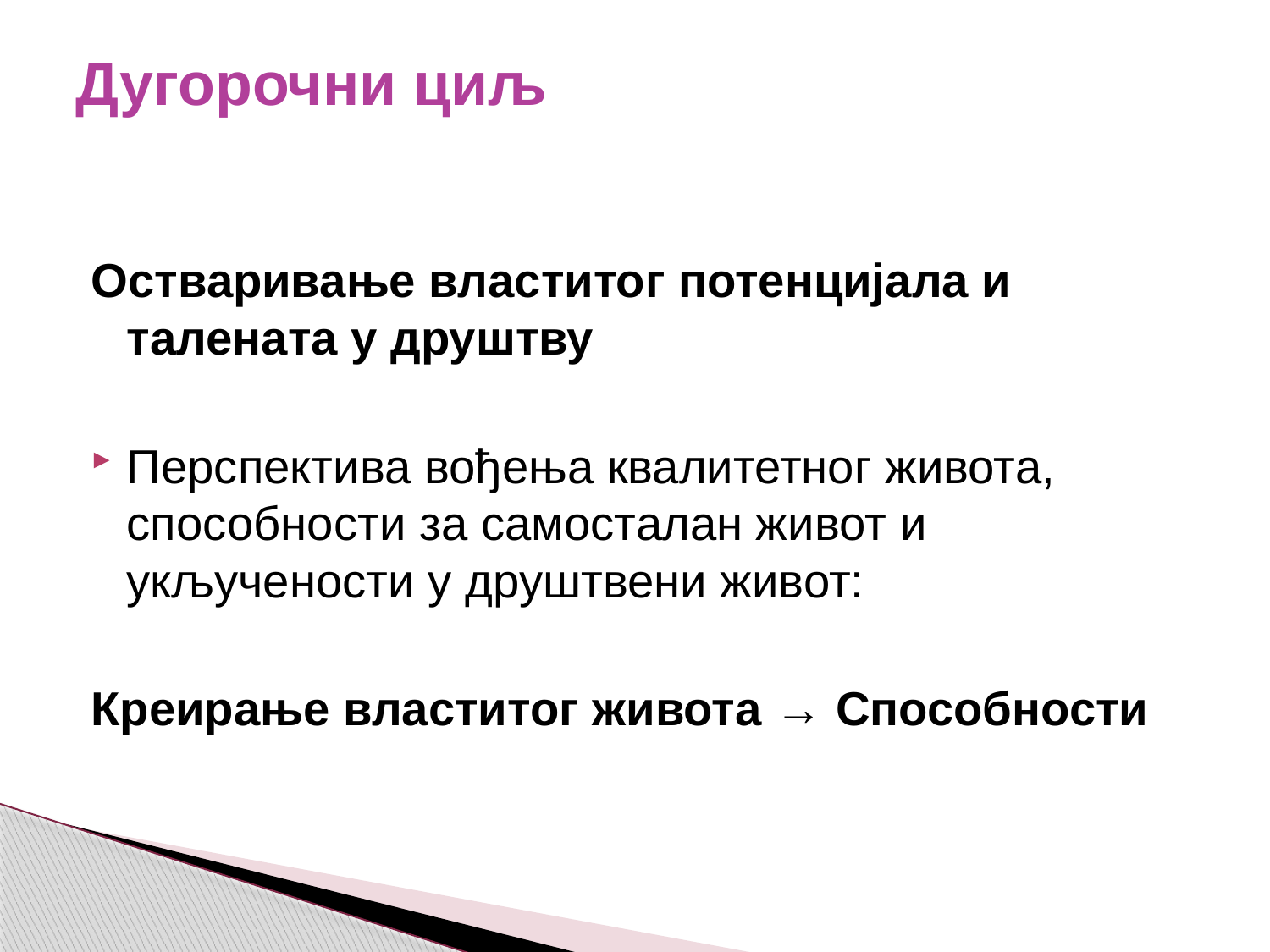

# Дугорочни циљ

Остваривање властитог потенцијала и талената у друштву

Перспектива вођења квалитетног живота, способности за самосталан живот и укључености у друштвени живот:

Креирање властитог живота → Способности